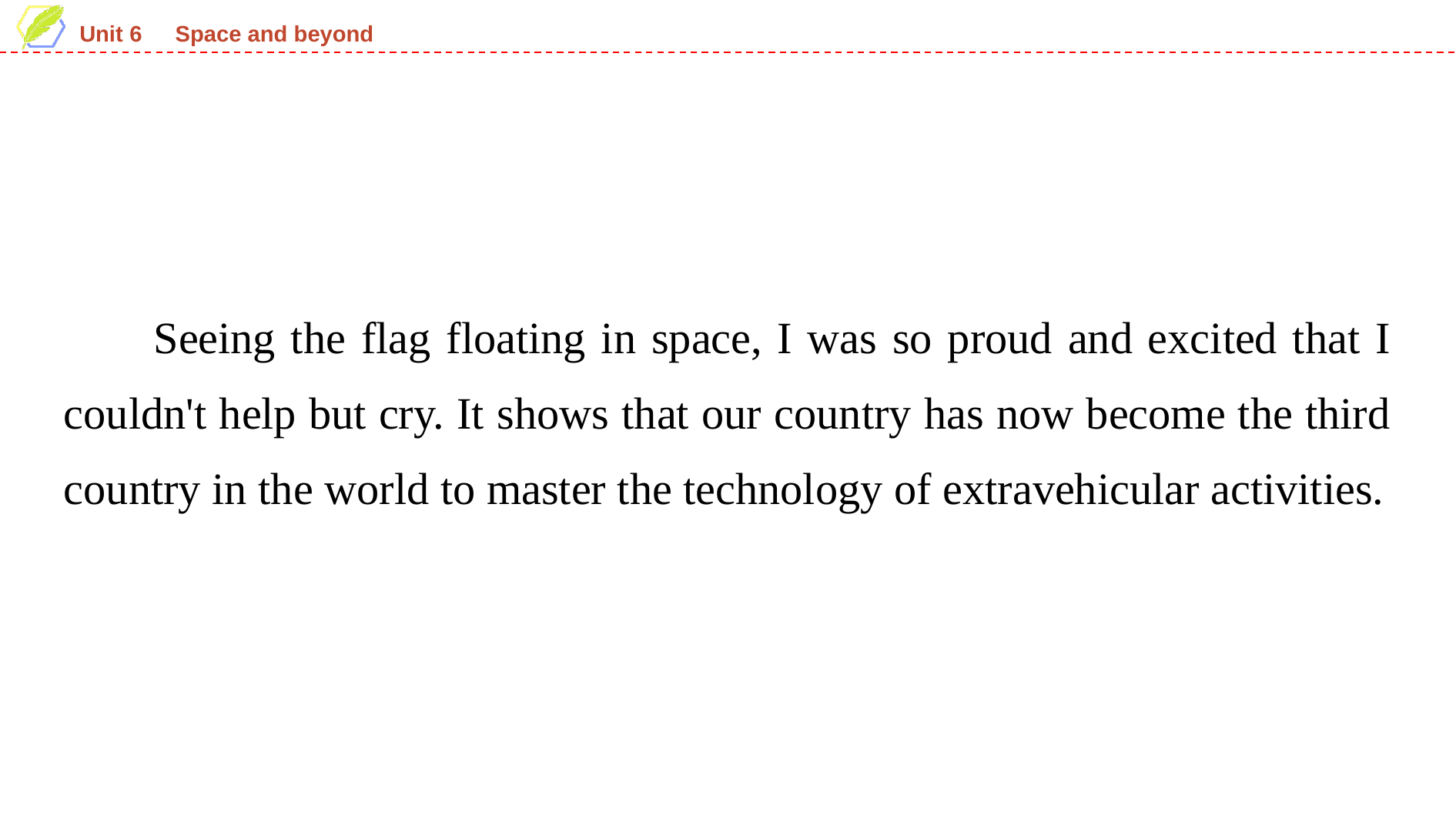

Seeing the flag floating in space, I was so proud and excited that I couldn't help but cry. It shows that our country has now become the third country in the world to master the technology of extravehicular activities.